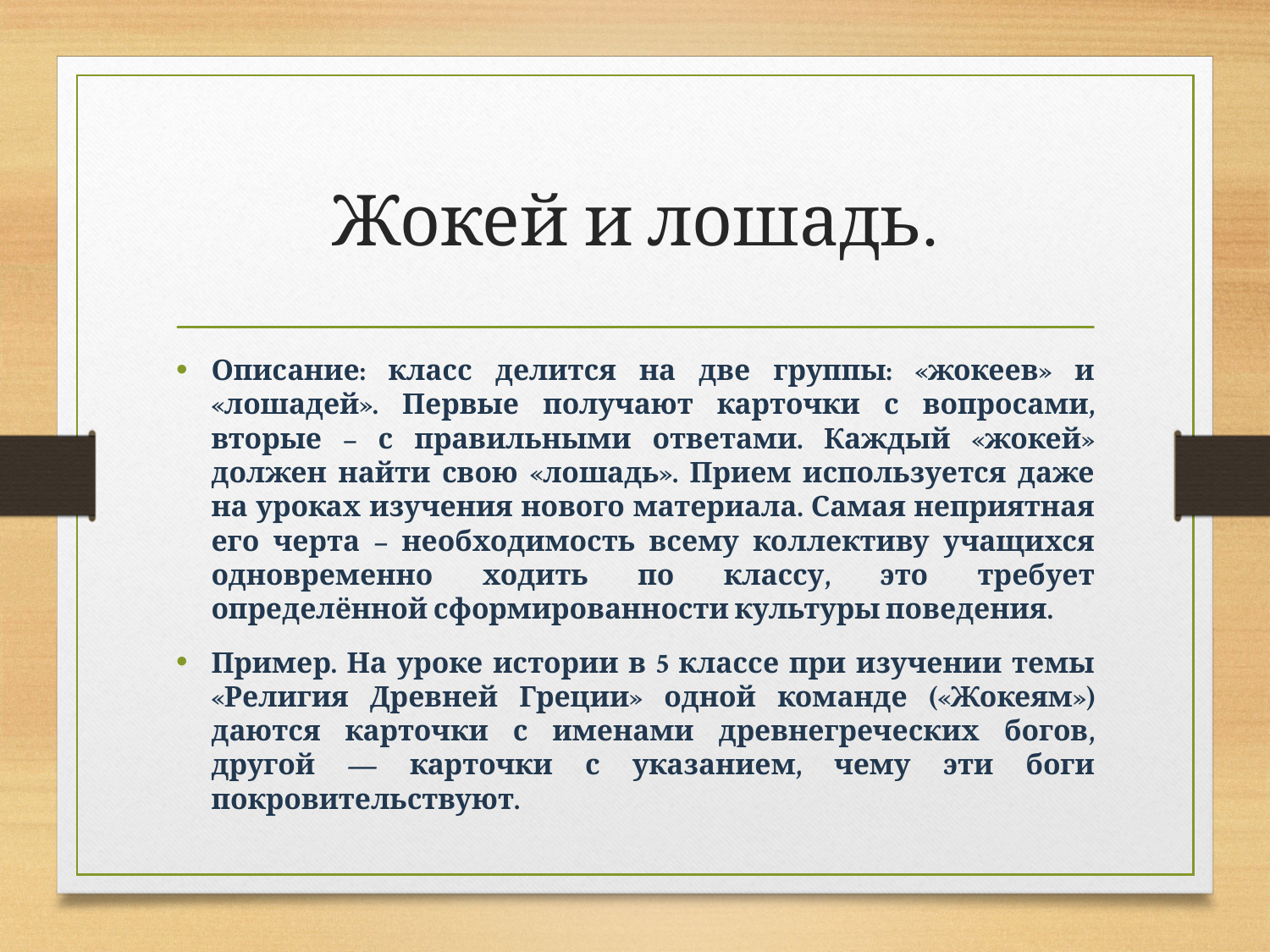

# Жокей и лошадь.
Описание: класс делится на две группы: «жокеев» и «лошадей». Первые получают карточки с вопросами, вторые – с правильными ответами. Каждый «жокей» должен найти свою «лошадь». Прием используется даже на уроках изучения нового материала. Самая неприятная его черта – необходимость всему коллективу учащихся одновременно ходить по классу, это требует определённой сформированности культуры поведения.
Пример. На уроке истории в 5 классе при изучении темы «Религия Древней Греции» одной команде («Жокеям») даются карточки с именами древнегреческих богов, другой — карточки с указанием, чему эти боги покровительствуют.